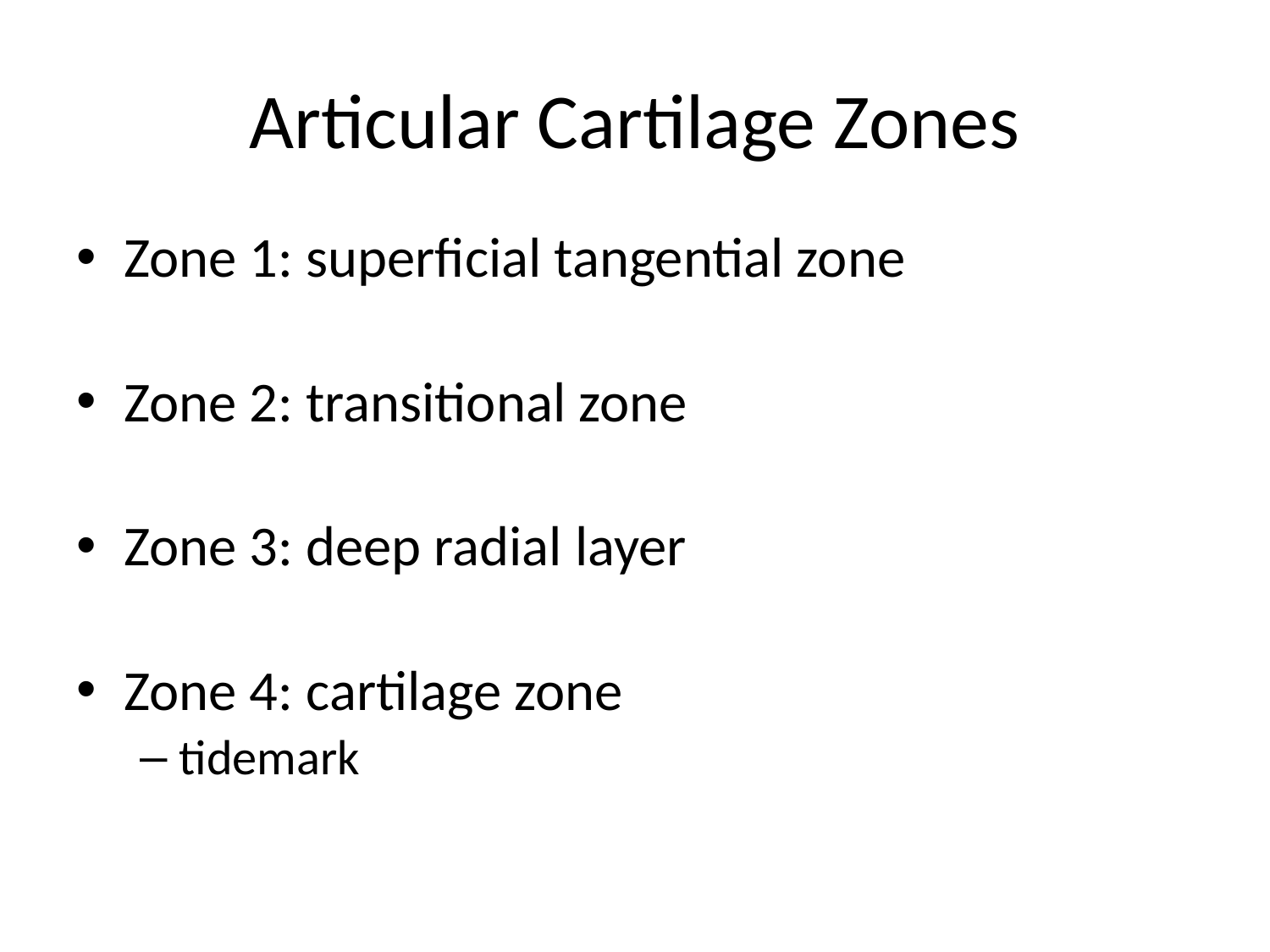

# Articular Cartilage Zones
Zone 1: superficial tangential zone

Zone 2: transitional zone

Zone 3: deep radial layer

Zone 4: cartilage zone
tidemark